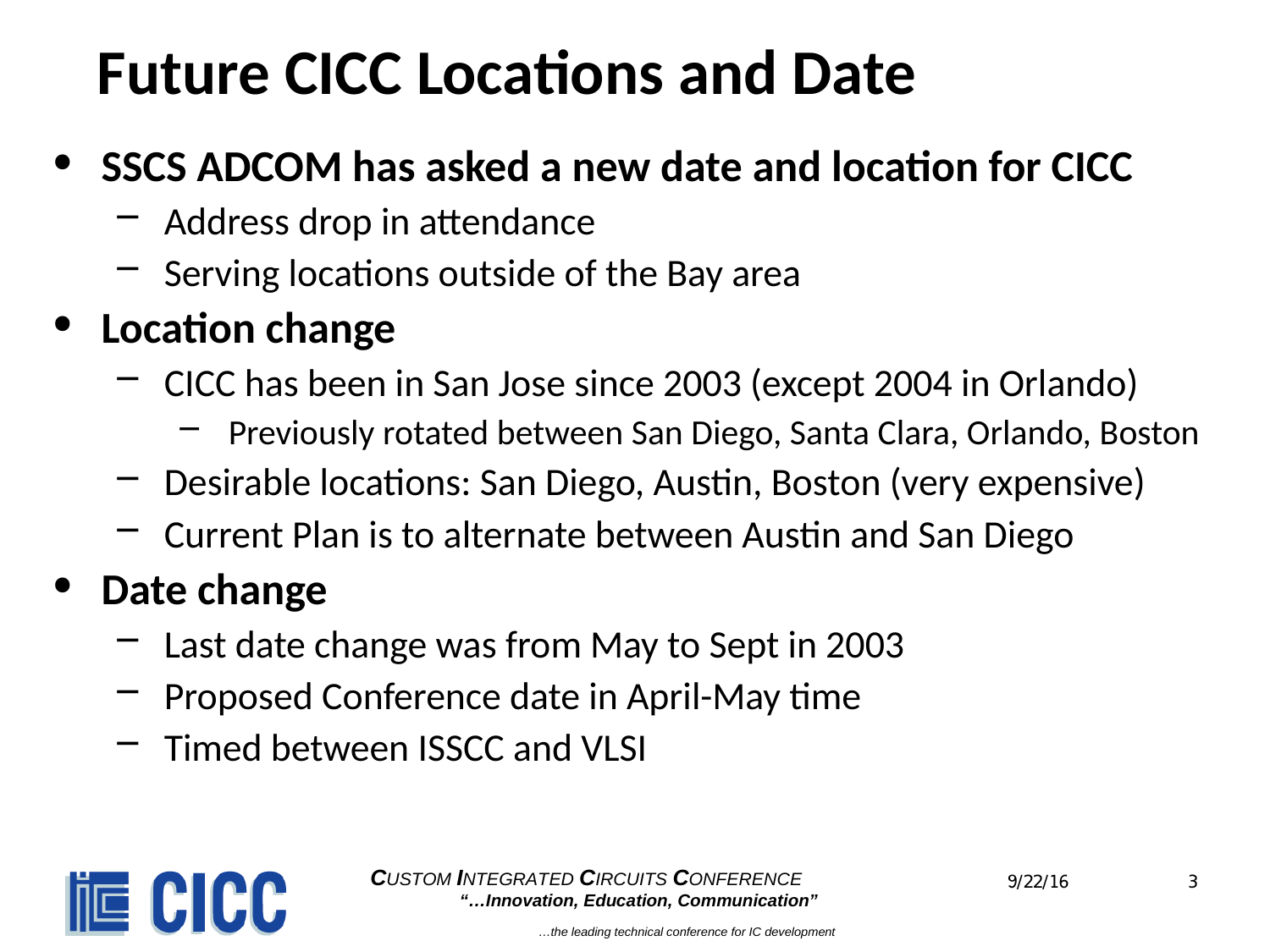

# Future CICC Locations and Date
SSCS ADCOM has asked a new date and location for CICC
Address drop in attendance
Serving locations outside of the Bay area
Location change
CICC has been in San Jose since 2003 (except 2004 in Orlando)
Previously rotated between San Diego, Santa Clara, Orlando, Boston
Desirable locations: San Diego, Austin, Boston (very expensive)
Current Plan is to alternate between Austin and San Diego
Date change
Last date change was from May to Sept in 2003
Proposed Conference date in April-May time
Timed between ISSCC and VLSI